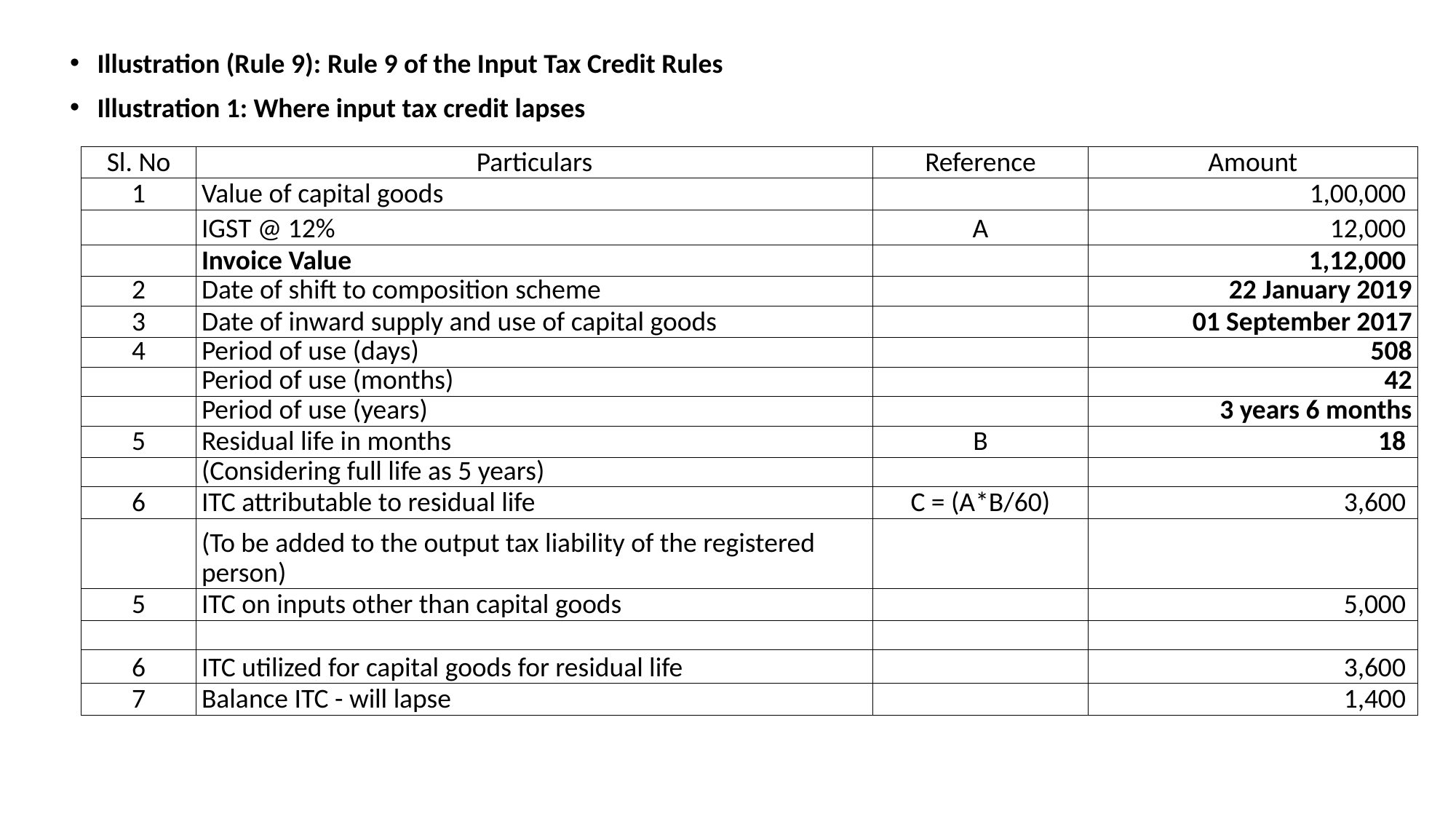

Illustration (Rule 9): Rule 9 of the Input Tax Credit Rules
Illustration 1: Where input tax credit lapses

| Sl. No | Particulars | Reference | Amount |
| --- | --- | --- | --- |
| 1 | Value of capital goods |  | 1,00,000 |
|  | IGST @ 12% | A | 12,000 |
|  | Invoice Value |  | 1,12,000 |
| 2 | Date of shift to composition scheme |  | 22 January 2019 |
| 3 | Date of inward supply and use of capital goods |  | 01 September 2017 |
| 4 | Period of use (days) |  | 508 |
|  | Period of use (months) |  | 42 |
|  | Period of use (years) |  | 3 years 6 months |
| 5 | Residual life in months | B | 18 |
|  | (Considering full life as 5 years) |  |  |
| 6 | ITC attributable to residual life | C = (A\*B/60) | 3,600 |
|  | (To be added to the output tax liability of the registered person) |  |  |
| 5 | ITC on inputs other than capital goods |  | 5,000 |
|  |  |  |  |
| 6 | ITC utilized for capital goods for residual life |  | 3,600 |
| 7 | Balance ITC - will lapse |  | 1,400 |